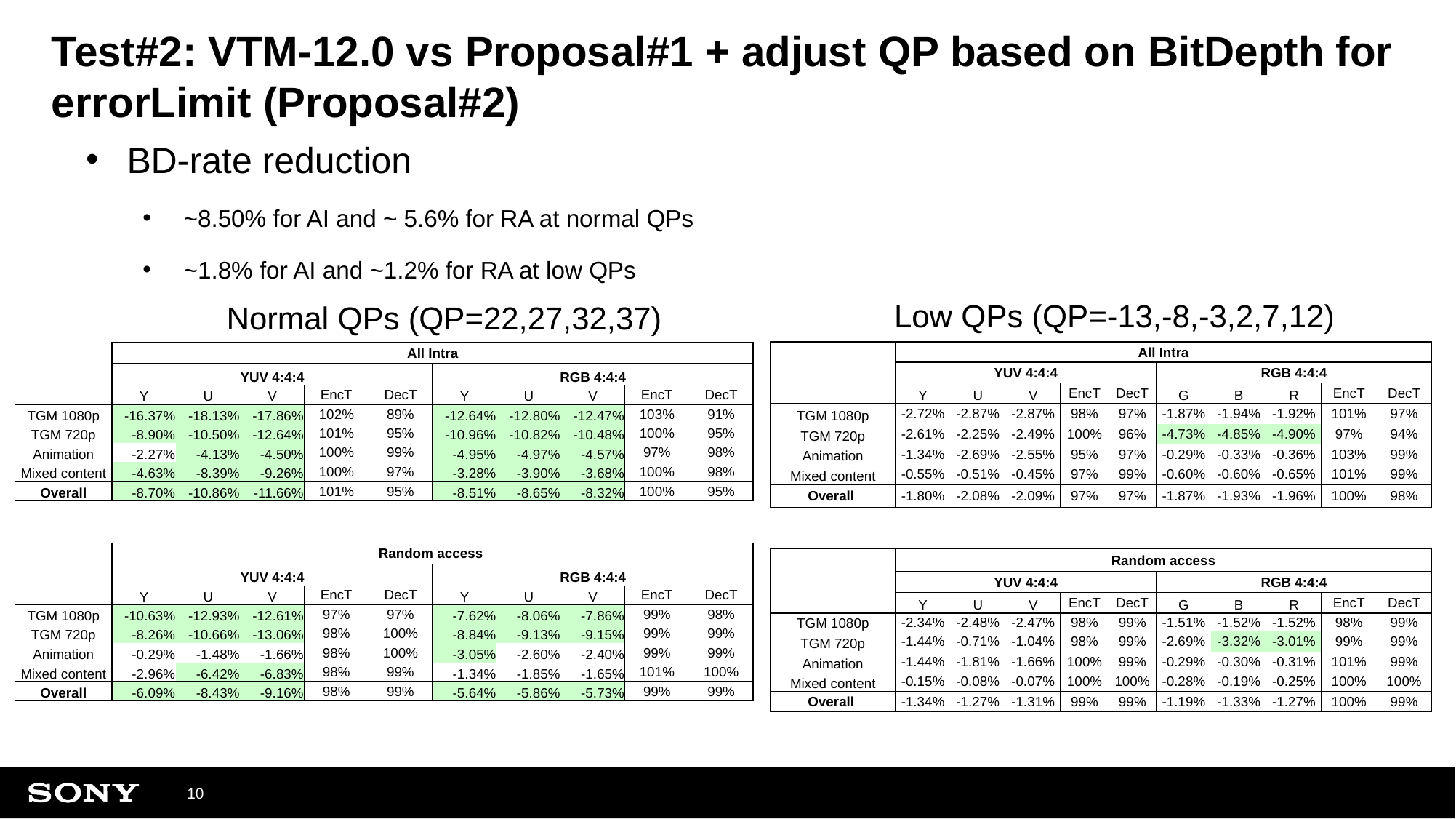

# Test#2: VTM-12.0 vs Proposal#1 + adjust QP based on BitDepth for errorLimit (Proposal#2)
BD-rate reduction
~8.50% for AI and ~ 5.6% for RA at normal QPs
~1.8% for AI and ~1.2% for RA at low QPs
Low QPs (QP=-13,-8,-3,2,7,12)
Normal QPs (QP=22,27,32,37)
|  | All Intra |  |  |  |  |  |  |  |  |  |
| --- | --- | --- | --- | --- | --- | --- | --- | --- | --- | --- |
|  | YUV 4:4:4 |  |  |  |  | RGB 4:4:4 |  |  |  |  |
|  | Y | U | V | EncT | DecT | G | B | R | EncT | DecT |
| TGM 1080p | -2.72% | -2.87% | -2.87% | 98% | 97% | -1.87% | -1.94% | -1.92% | 101% | 97% |
| TGM 720p | -2.61% | -2.25% | -2.49% | 100% | 96% | -4.73% | -4.85% | -4.90% | 97% | 94% |
| Animation | -1.34% | -2.69% | -2.55% | 95% | 97% | -0.29% | -0.33% | -0.36% | 103% | 99% |
| Mixed content | -0.55% | -0.51% | -0.45% | 97% | 99% | -0.60% | -0.60% | -0.65% | 101% | 99% |
| Overall | -1.80% | -2.08% | -2.09% | 97% | 97% | -1.87% | -1.93% | -1.96% | 100% | 98% |
|  |  |  |  |  |  |  |  |  |  |  |
|  |  |  |  |  |  |  |  |  |  |  |
|  | Random access |  |  |  |  |  |  |  |  |  |
|  | YUV 4:4:4 |  |  |  |  | RGB 4:4:4 |  |  |  |  |
|  | Y | U | V | EncT | DecT | G | B | R | EncT | DecT |
| TGM 1080p | -2.34% | -2.48% | -2.47% | 98% | 99% | -1.51% | -1.52% | -1.52% | 98% | 99% |
| TGM 720p | -1.44% | -0.71% | -1.04% | 98% | 99% | -2.69% | -3.32% | -3.01% | 99% | 99% |
| Animation | -1.44% | -1.81% | -1.66% | 100% | 99% | -0.29% | -0.30% | -0.31% | 101% | 99% |
| Mixed content | -0.15% | -0.08% | -0.07% | 100% | 100% | -0.28% | -0.19% | -0.25% | 100% | 100% |
| Overall | -1.34% | -1.27% | -1.31% | 99% | 99% | -1.19% | -1.33% | -1.27% | 100% | 99% |
|  | All Intra |  |  |  |  |  |  |  |  |  |
| --- | --- | --- | --- | --- | --- | --- | --- | --- | --- | --- |
|  | YUV 4:4:4 |  |  |  |  | RGB 4:4:4 |  |  |  |  |
|  | Y | U | V | EncT | DecT | Y | U | V | EncT | DecT |
| TGM 1080p | -16.37% | -18.13% | -17.86% | 102% | 89% | -12.64% | -12.80% | -12.47% | 103% | 91% |
| TGM 720p | -8.90% | -10.50% | -12.64% | 101% | 95% | -10.96% | -10.82% | -10.48% | 100% | 95% |
| Animation | -2.27% | -4.13% | -4.50% | 100% | 99% | -4.95% | -4.97% | -4.57% | 97% | 98% |
| Mixed content | -4.63% | -8.39% | -9.26% | 100% | 97% | -3.28% | -3.90% | -3.68% | 100% | 98% |
| Overall | -8.70% | -10.86% | -11.66% | 101% | 95% | -8.51% | -8.65% | -8.32% | 100% | 95% |
|  |  |  |  |  |  |  |  |  |  |  |
|  |  |  |  |  |  |  |  |  |  |  |
|  | Random access |  |  |  |  |  |  |  |  |  |
|  | YUV 4:4:4 |  |  |  |  | RGB 4:4:4 |  |  |  |  |
|  | Y | U | V | EncT | DecT | Y | U | V | EncT | DecT |
| TGM 1080p | -10.63% | -12.93% | -12.61% | 97% | 97% | -7.62% | -8.06% | -7.86% | 99% | 98% |
| TGM 720p | -8.26% | -10.66% | -13.06% | 98% | 100% | -8.84% | -9.13% | -9.15% | 99% | 99% |
| Animation | -0.29% | -1.48% | -1.66% | 98% | 100% | -3.05% | -2.60% | -2.40% | 99% | 99% |
| Mixed content | -2.96% | -6.42% | -6.83% | 98% | 99% | -1.34% | -1.85% | -1.65% | 101% | 100% |
| Overall | -6.09% | -8.43% | -9.16% | 98% | 99% | -5.64% | -5.86% | -5.73% | 99% | 99% |